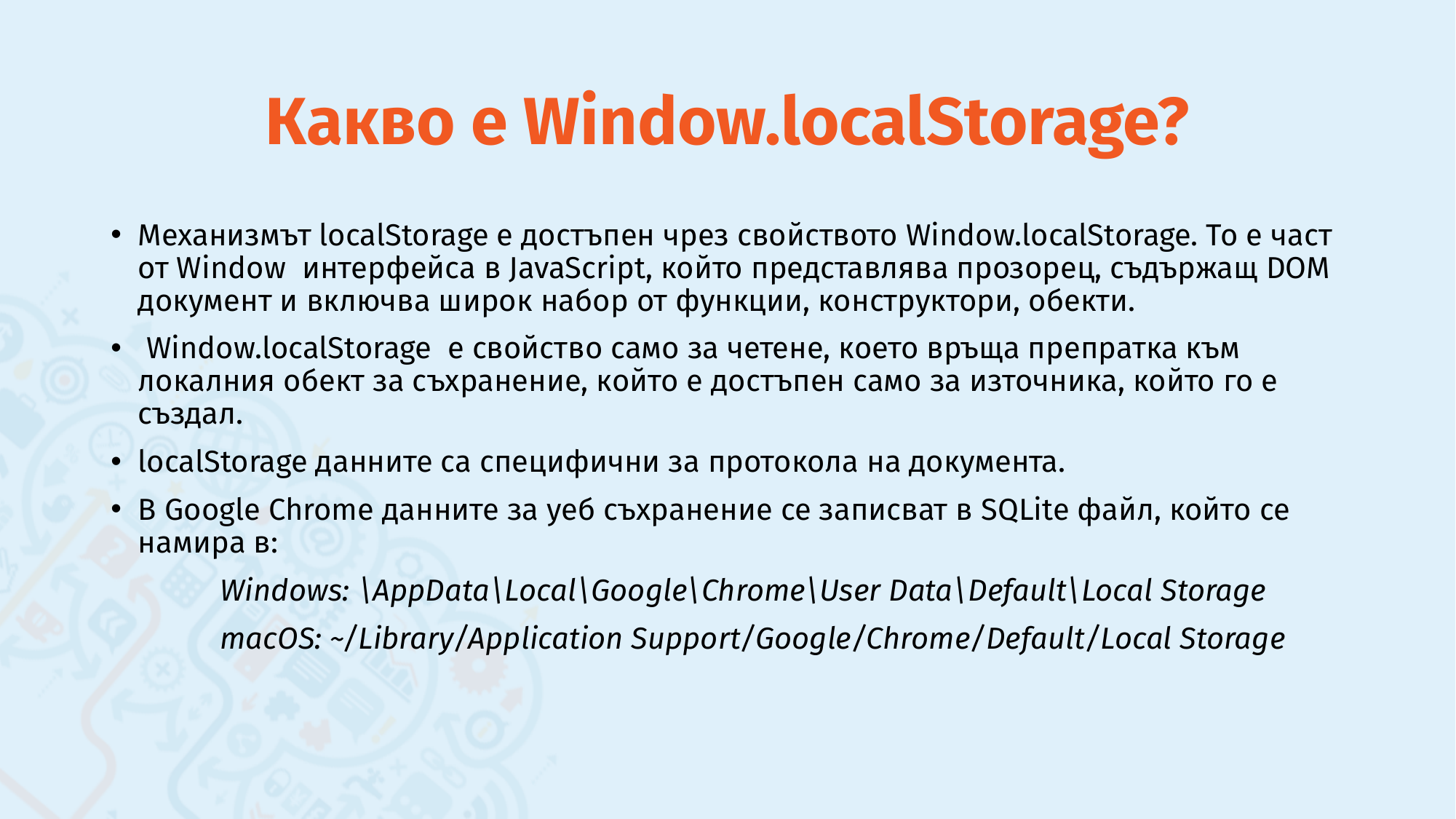

# Какво е Window.localStorage?
Механизмът localStorage е достъпен чрез свойството Window.localStorage. То е част от Window  интерфейса в JavaScript, който представлява прозорец, съдържащ DOM документ и включва широк набор от функции, конструктори, обекти.
 Window.localStorage  е свойство само за четене, което връща препратка към локалния обект за съхранение, който е достъпен само за източника, който го е създал.
localStorage данните са специфични за протокола на документа.
В Google Chrome данните за уеб съхранение се записват в SQLite файл, който се намира в:
	Windows: \AppData\Local\Google\Chrome\User Data\Default\Local Storage
  	macOS: ~/Library/Application Support/Google/Chrome/Default/Local Storagе